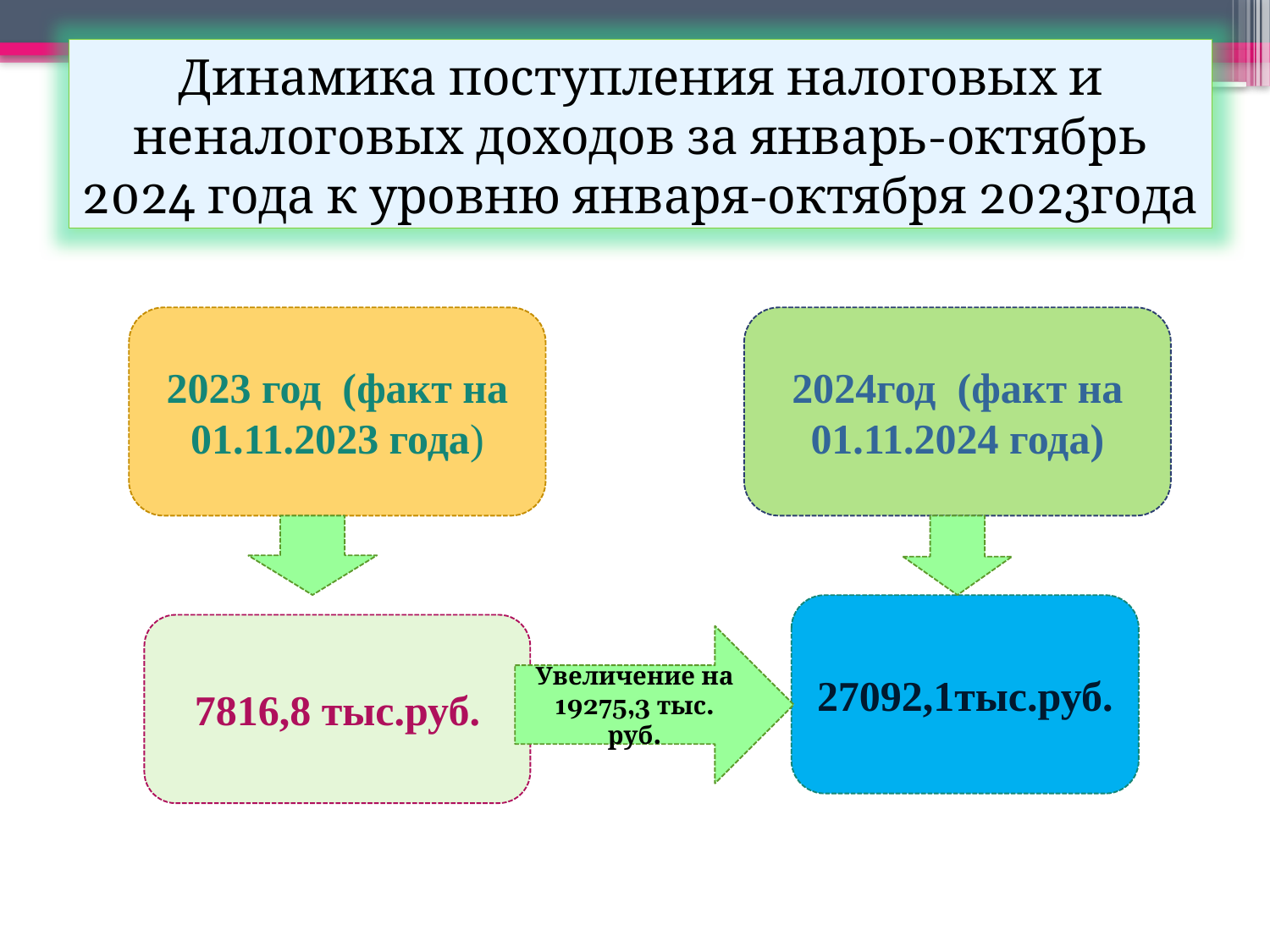

Динамика поступления налоговых и неналоговых доходов за январь-октябрь 2024 года к уровню января-октября 2023года
2023 год  (факт на 01.11.2023 года)
2024год  (факт на 01.11.2024 года)

27092,1тыс.руб.
7816,8 тыс.руб.
Увеличение на 19275,3 тыс. руб.